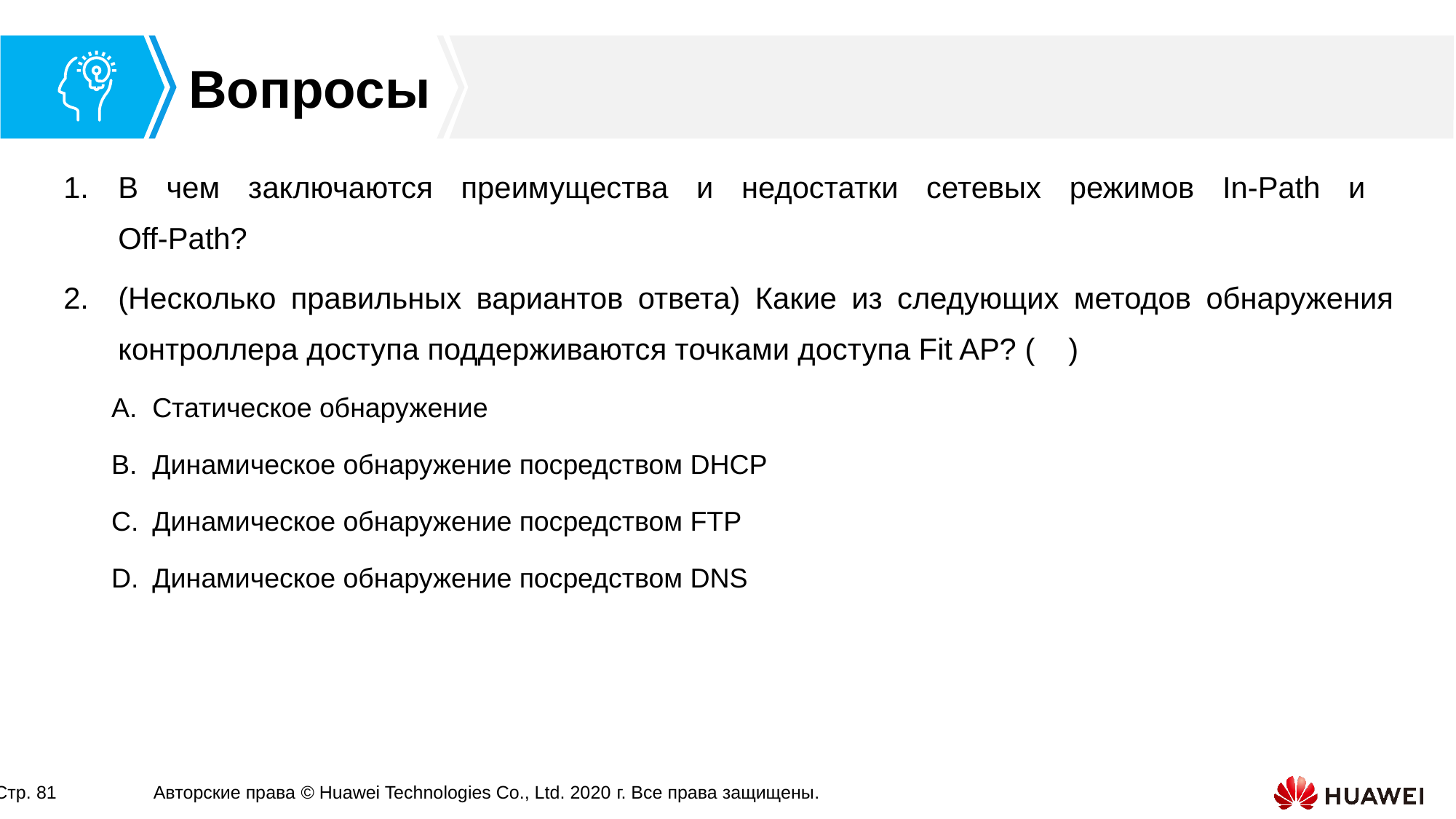

В чем заключаются преимущества и недостатки сетевых режимов In-Path и
Off-Path?
(Несколько правильных вариантов ответа) Какие из следующих методов обнаружения контроллера доступа поддерживаются точками доступа Fit AP? (    )
Статическое обнаружение
Динамическое обнаружение посредством DHCP
Динамическое обнаружение посредством FTP
Динамическое обнаружение посредством DNS